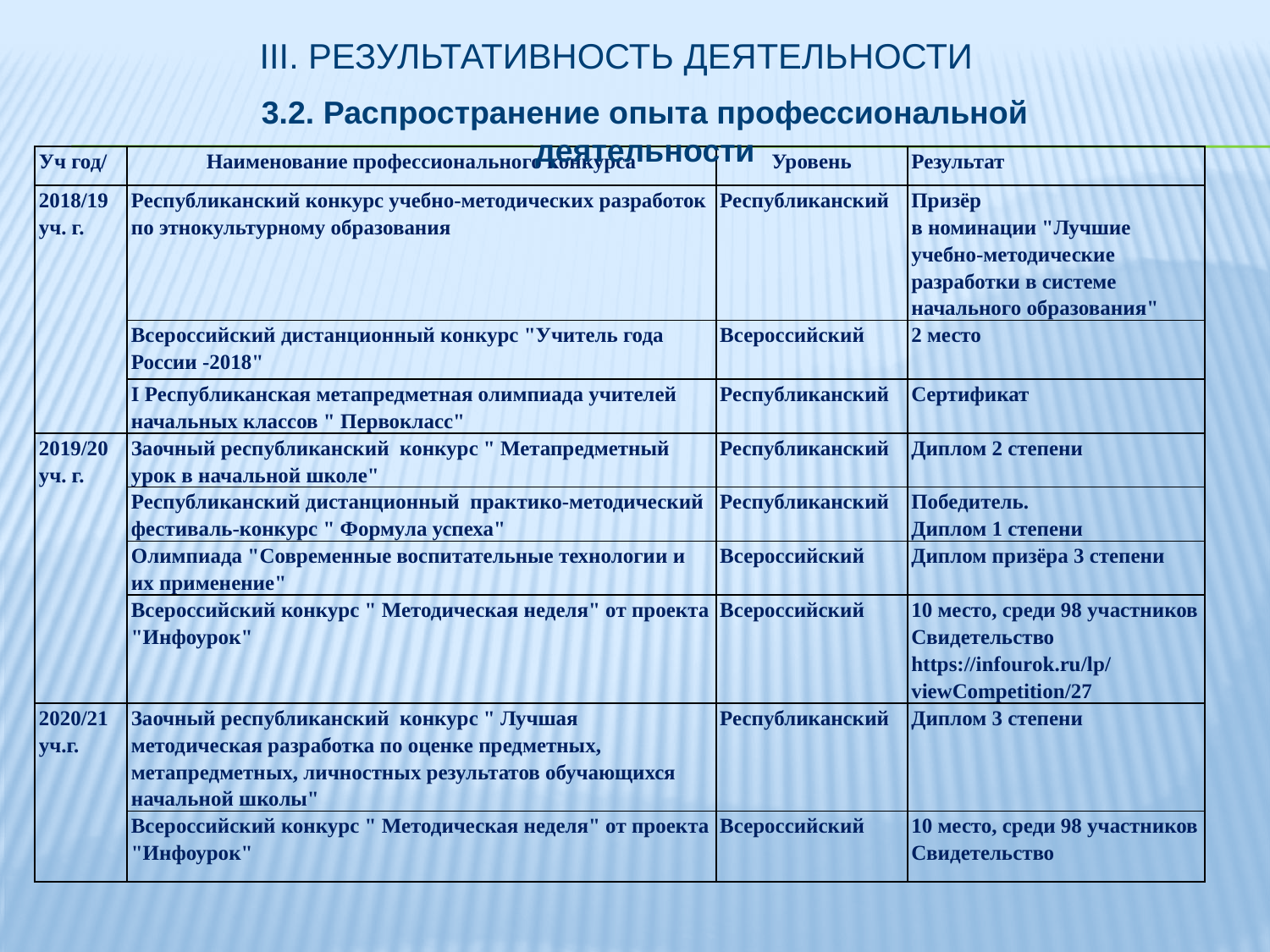

III. Результативность деятельности
3.2. Распространение опыта профессиональной деятельности
| Уч год/ | Наименование профессионального конкурса | Уровень | Результат |
| --- | --- | --- | --- |
| 2018/19 уч. г. | Республиканский конкурс учебно-методических разработок по этнокультурному образования | Республиканский | Призёр в номинации "Лучшие учебно-методические разработки в системе начального образования" |
|  | Всероссийский дистанционный конкурс "Учитель года России -2018" | Всероссийский | 2 место |
|  | I Республиканская метапредметная олимпиада учителей начальных классов " Первокласс" | Республиканский | Сертификат |
| 2019/20 уч. г. | Заочный республиканский конкурс " Метапредметный урок в начальной школе" | Республиканский | Диплом 2 степени |
|  | Республиканский дистанционный практико-методический фестиваль-конкурс " Формула успеха" | Республиканский | Победитель. Диплом 1 степени |
|  | Олимпиада "Современные воспитательные технологии и их применение" | Всероссийский | Диплом призёра 3 степени |
|  | Всероссийский конкурс " Методическая неделя" от проекта "Инфоурок" | Всероссийский | 10 место, среди 98 участников Свидетельство https://infourok.ru/lp/viewCompetition/27 |
| 2020/21 уч.г. | Заочный республиканский конкурс " Лучшая методическая разработка по оценке предметных, метапредметных, личностных результатов обучающихся начальной школы" | Республиканский | Диплом 3 степени |
|  | Всероссийский конкурс " Методическая неделя" от проекта "Инфоурок" | Всероссийский | 10 место, среди 98 участников Свидетельство |